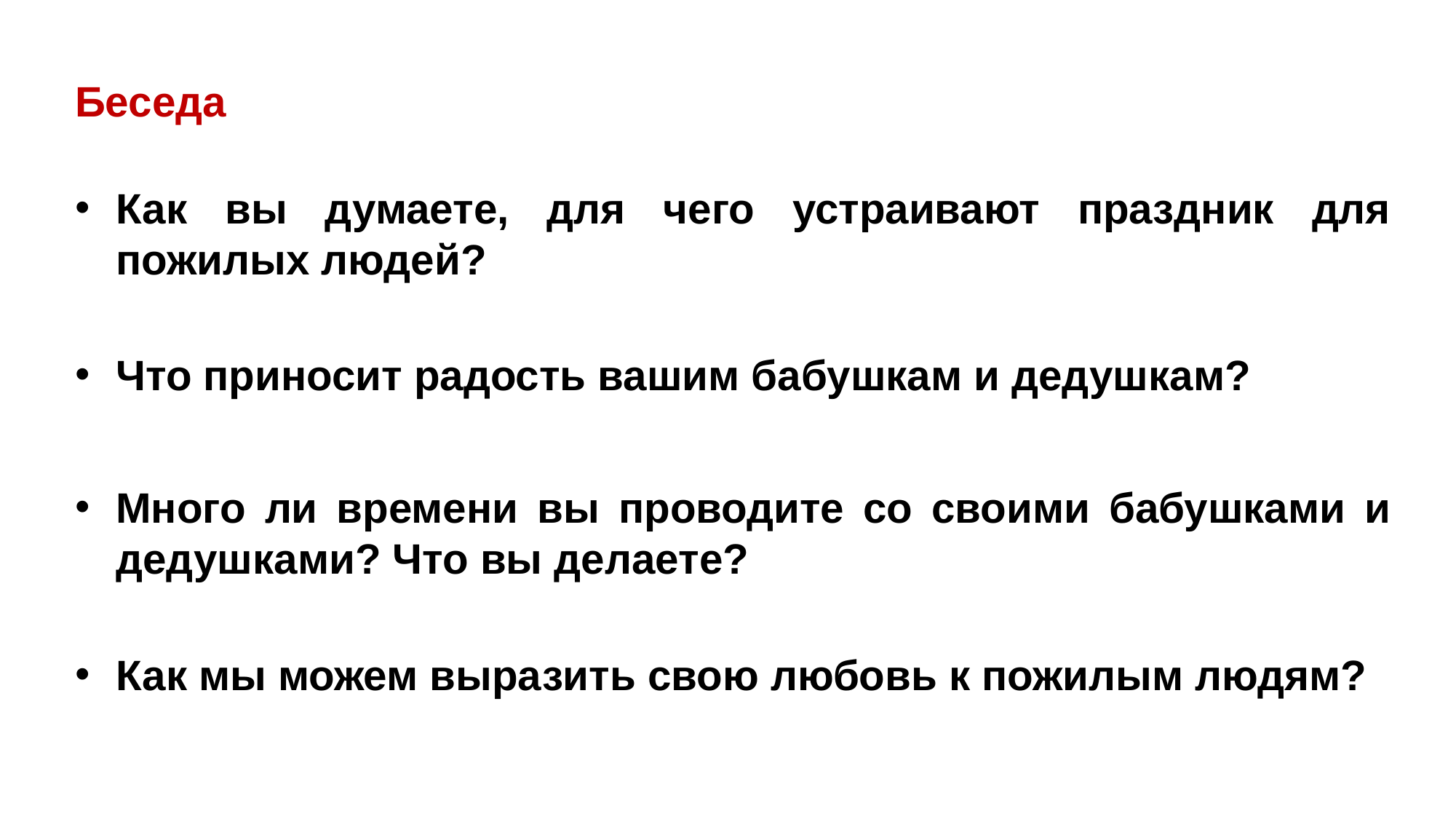

Беседа
Как вы думаете, для чего устраивают праздник для пожилых людей?
Что приносит радость вашим бабушкам и дедушкам?
Много ли времени вы проводите со своими бабушками и дедушками? Что вы делаете?
Как мы можем выразить свою любовь к пожилым людям?